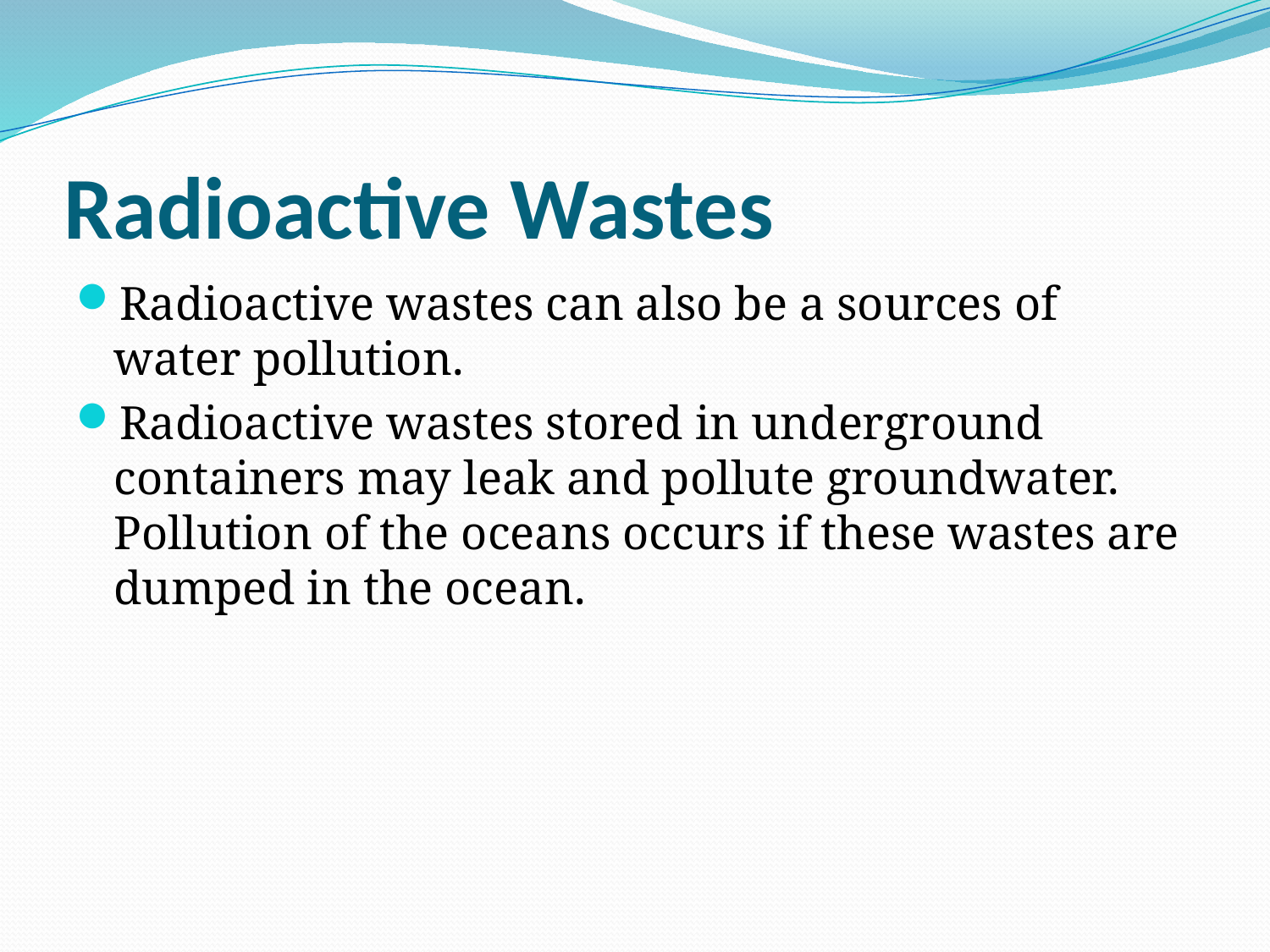

# Radioactive Wastes
Radioactive wastes can also be a sources of water pollution.
Radioactive wastes stored in underground containers may leak and pollute groundwater.  Pollution of the oceans occurs if these wastes are dumped in the ocean.